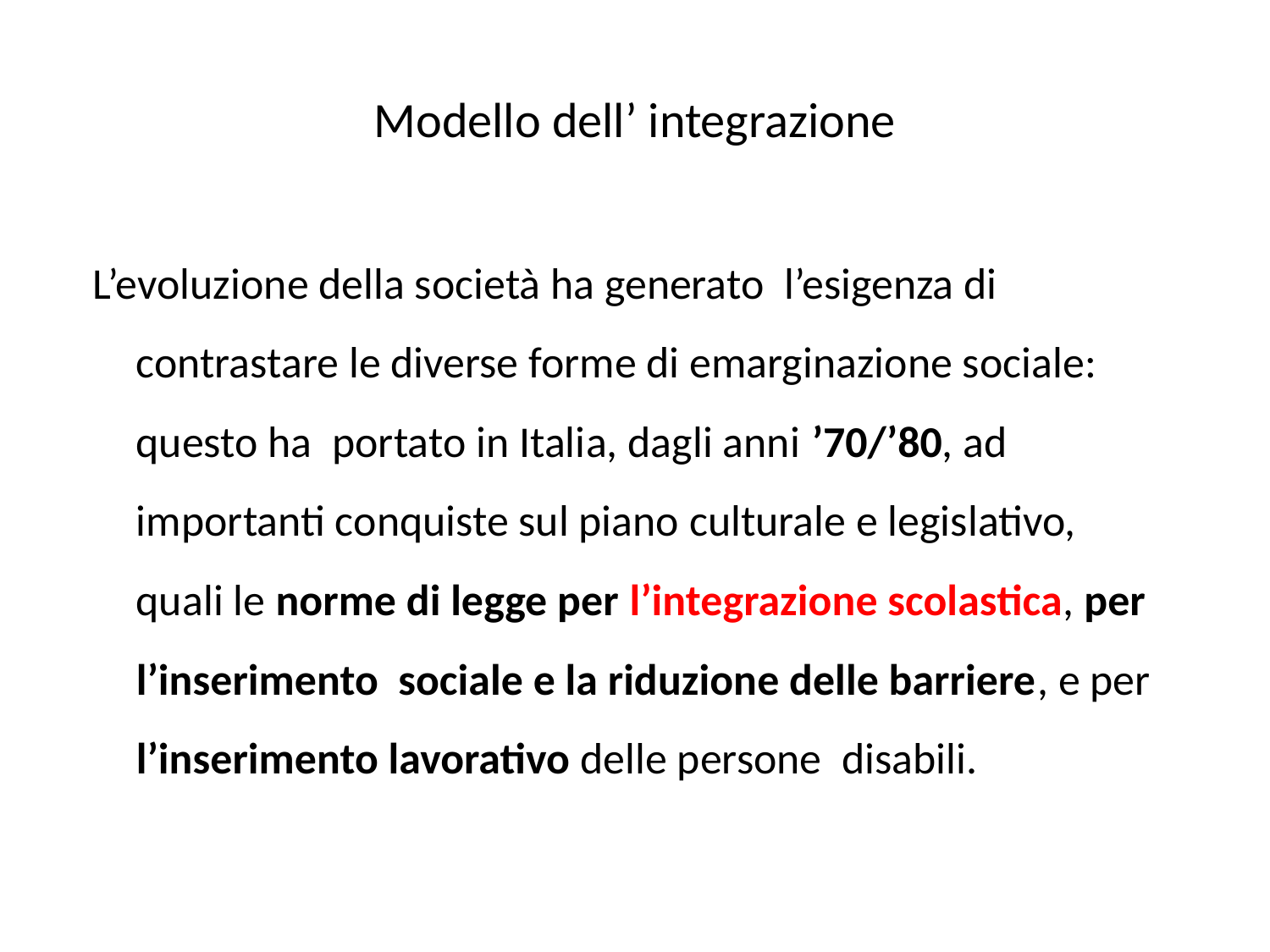

# Modello dell’ integrazione
L’evoluzione della società ha generato  l’esigenza di contrastare le diverse forme di emarginazione sociale: questo ha  portato in Italia, dagli anni ’70/’80, ad importanti conquiste sul piano culturale e legislativo, quali le norme di legge per l’integrazione scolastica, per l’inserimento  sociale e la riduzione delle barriere, e per l’inserimento lavorativo delle persone  disabili.